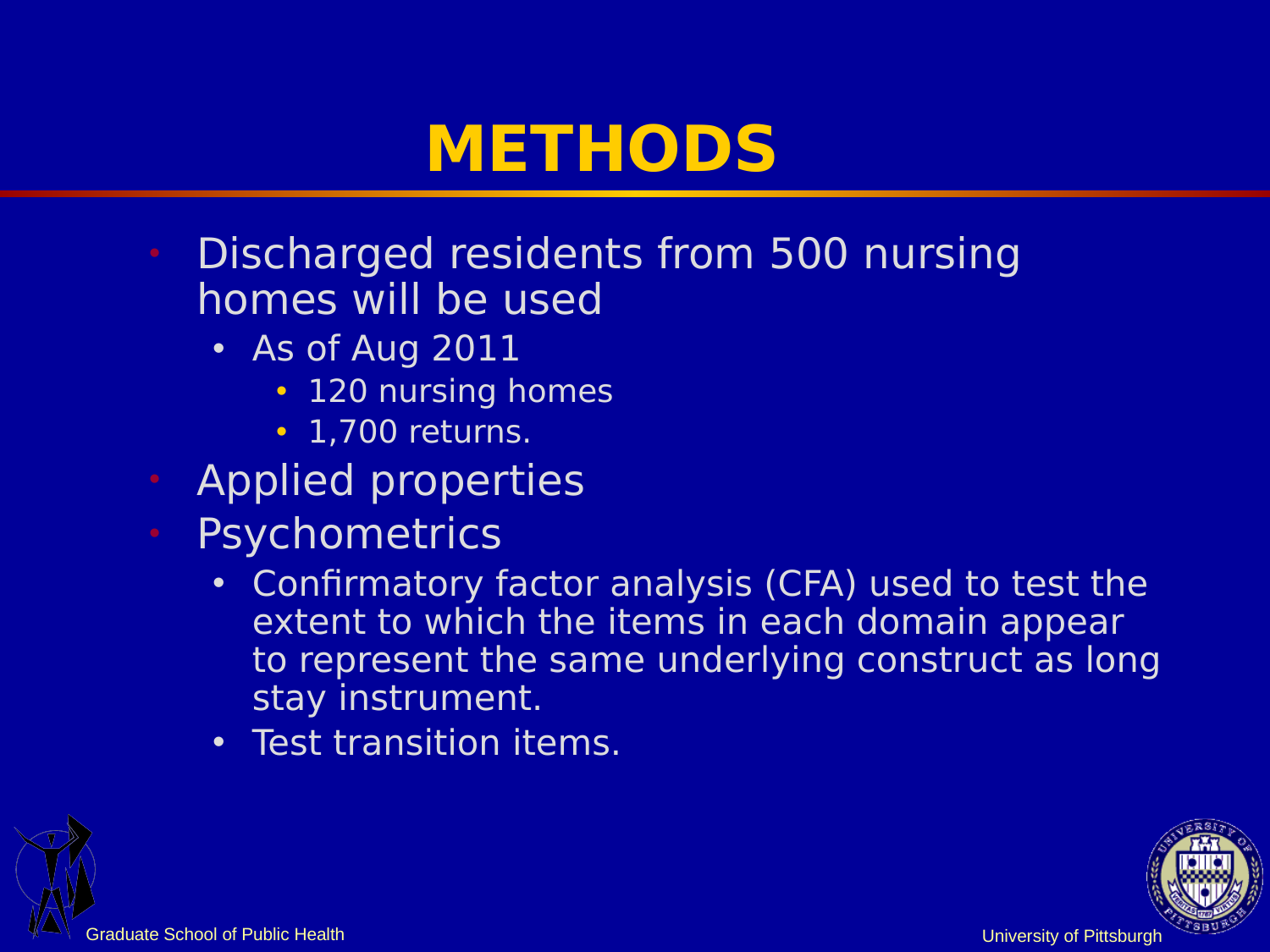

METHODS
Discharged residents from 500 nursing homes will be used
As of Aug 2011
120 nursing homes
1,700 returns.
Applied properties
Psychometrics
Confirmatory factor analysis (CFA) used to test the extent to which the items in each domain appear to represent the same underlying construct as long stay instrument.
Test transition items.